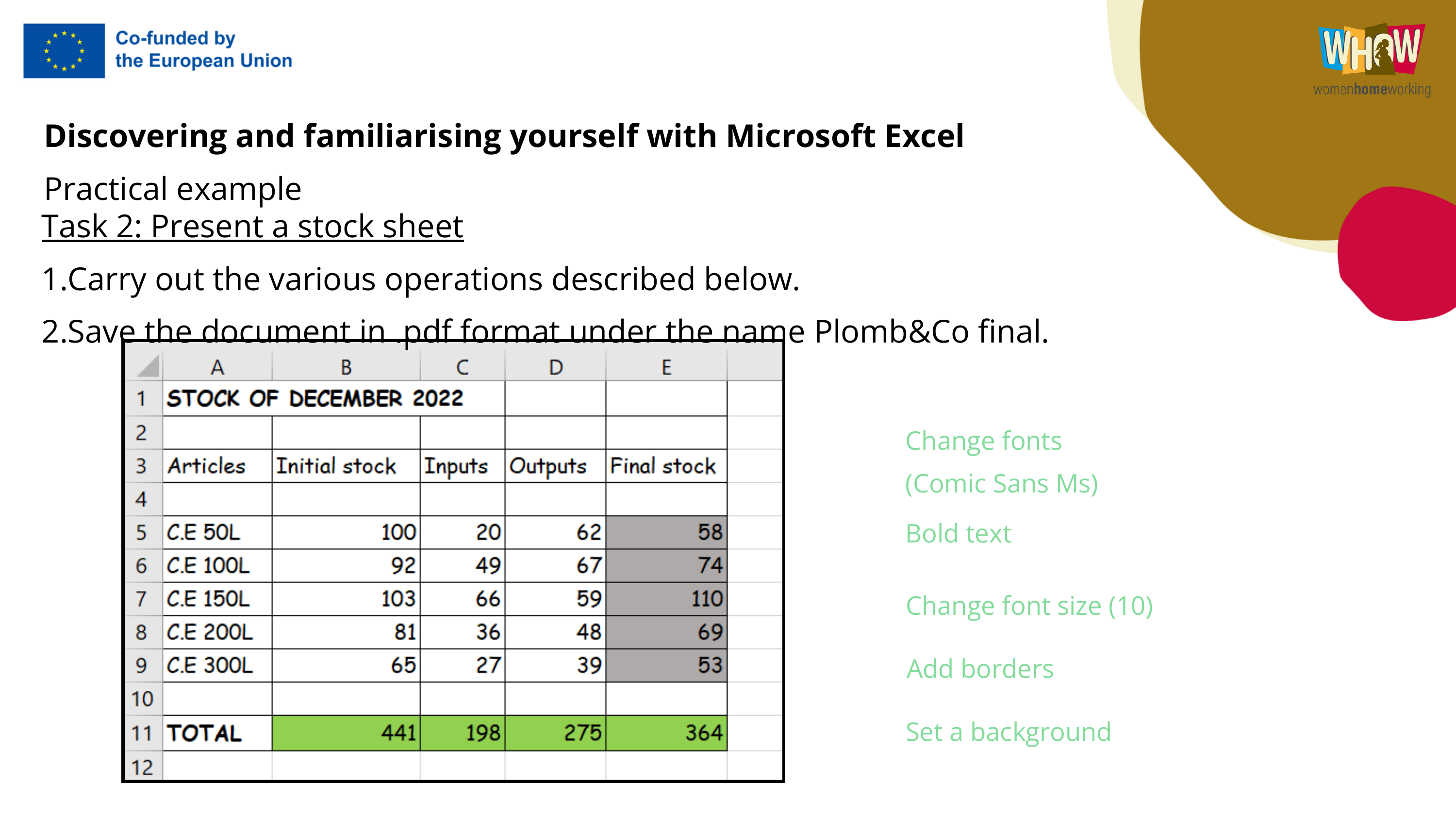

Discovering and familiarising yourself with Microsoft Excel
Practical example
Task 2: Present a stock sheet
1.Carry out the various operations described below.
2.Save the document in .pdf format under the name Plomb&Co final.

Change fonts
(Comic Sans Ms)
Bold text
Change font size (10)
Add borders
Set a background